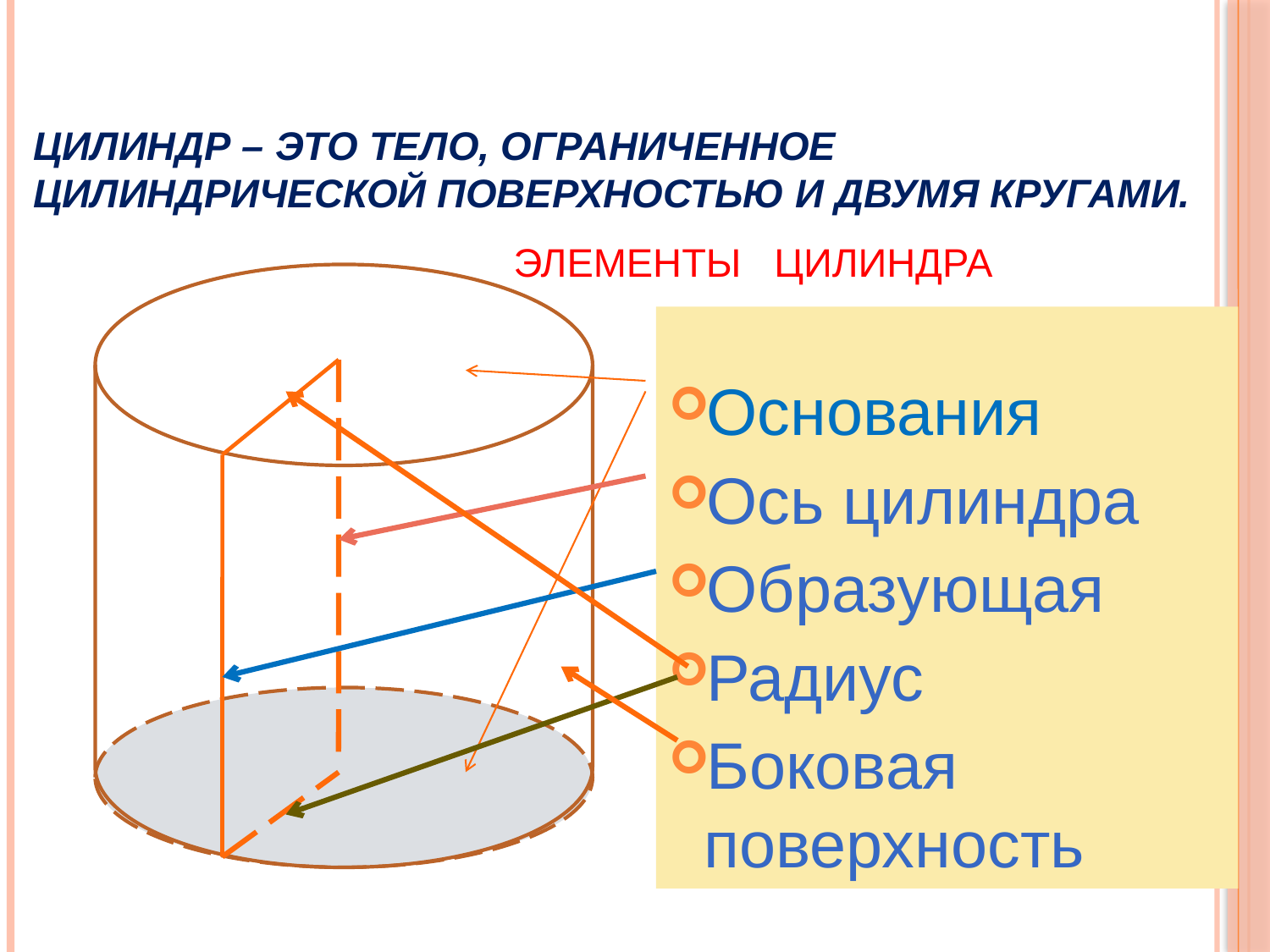

# Цилиндр – это тело, ограниченное цилиндрической поверхностью и двумя кругами. Элементы   цилиндра

Основания
Ось цилиндра
Образующая
Радиус
Боковая поверхность